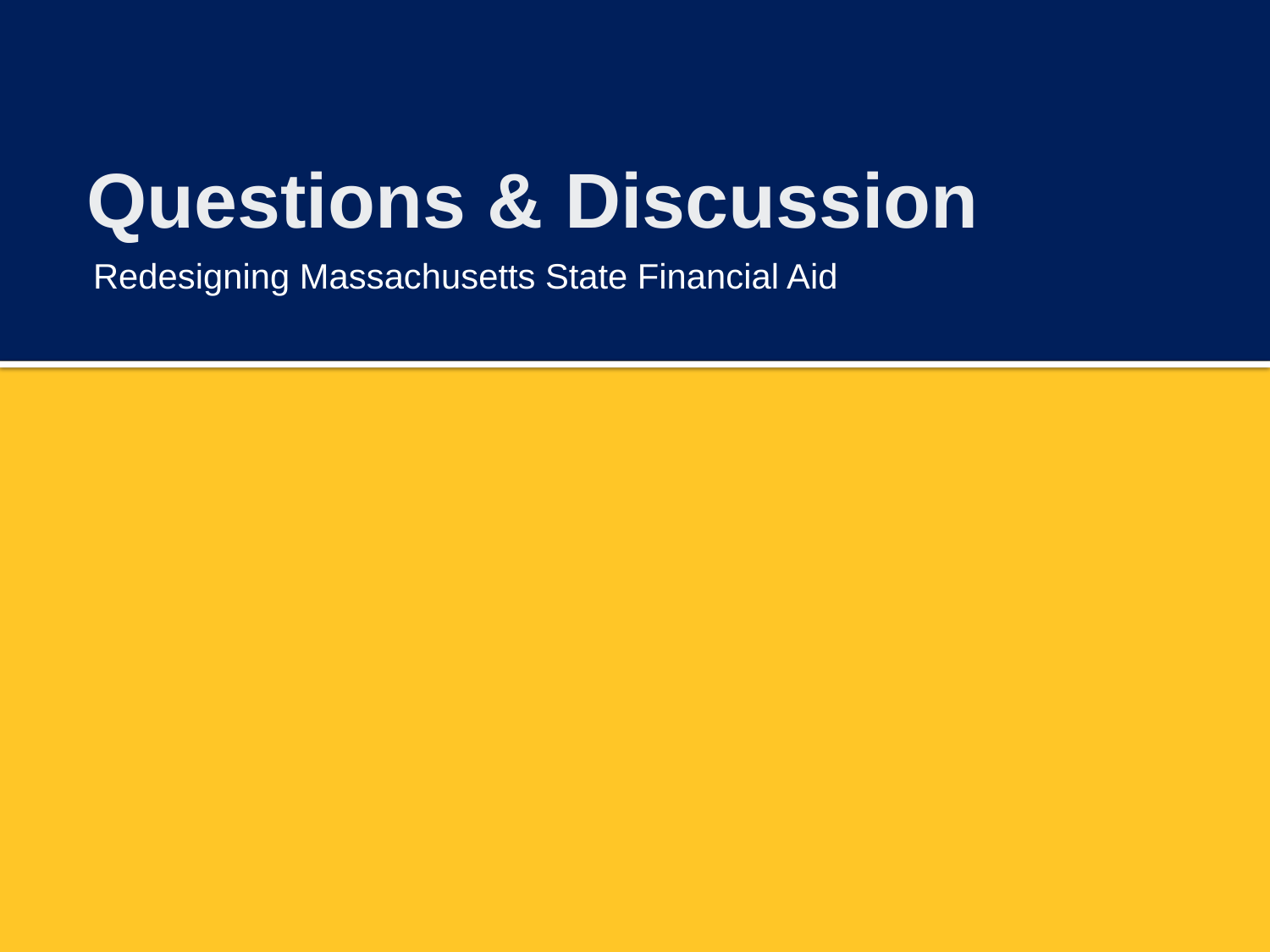

# Questions & Discussion
Redesigning Massachusetts State Financial Aid